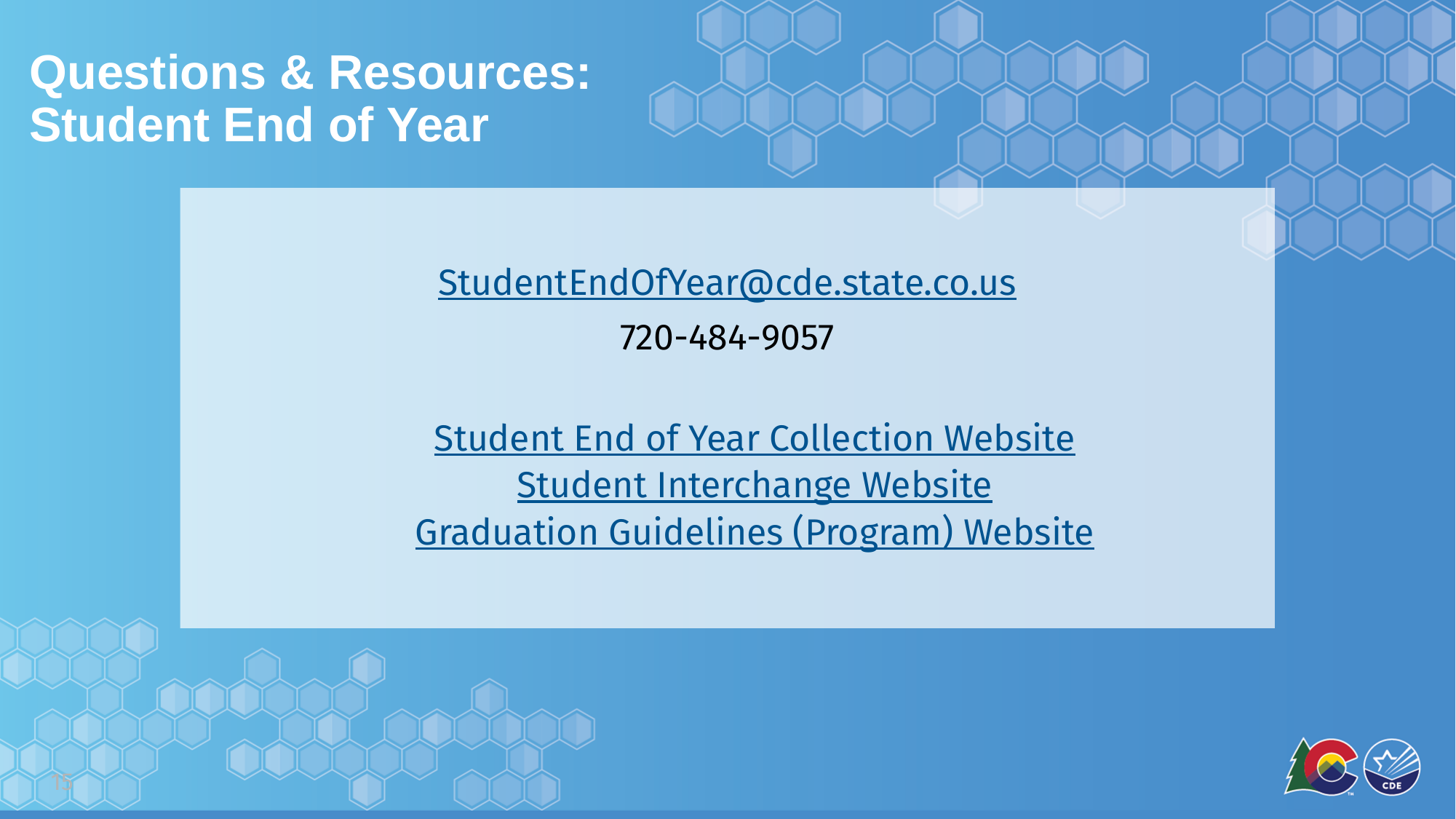

# Questions & Resources: Student End of Year
StudentEndOfYear@cde.state.co.us
720-484-9057

Student End of Year Collection Website
Student Interchange Website
Graduation Guidelines (Program) Website
15